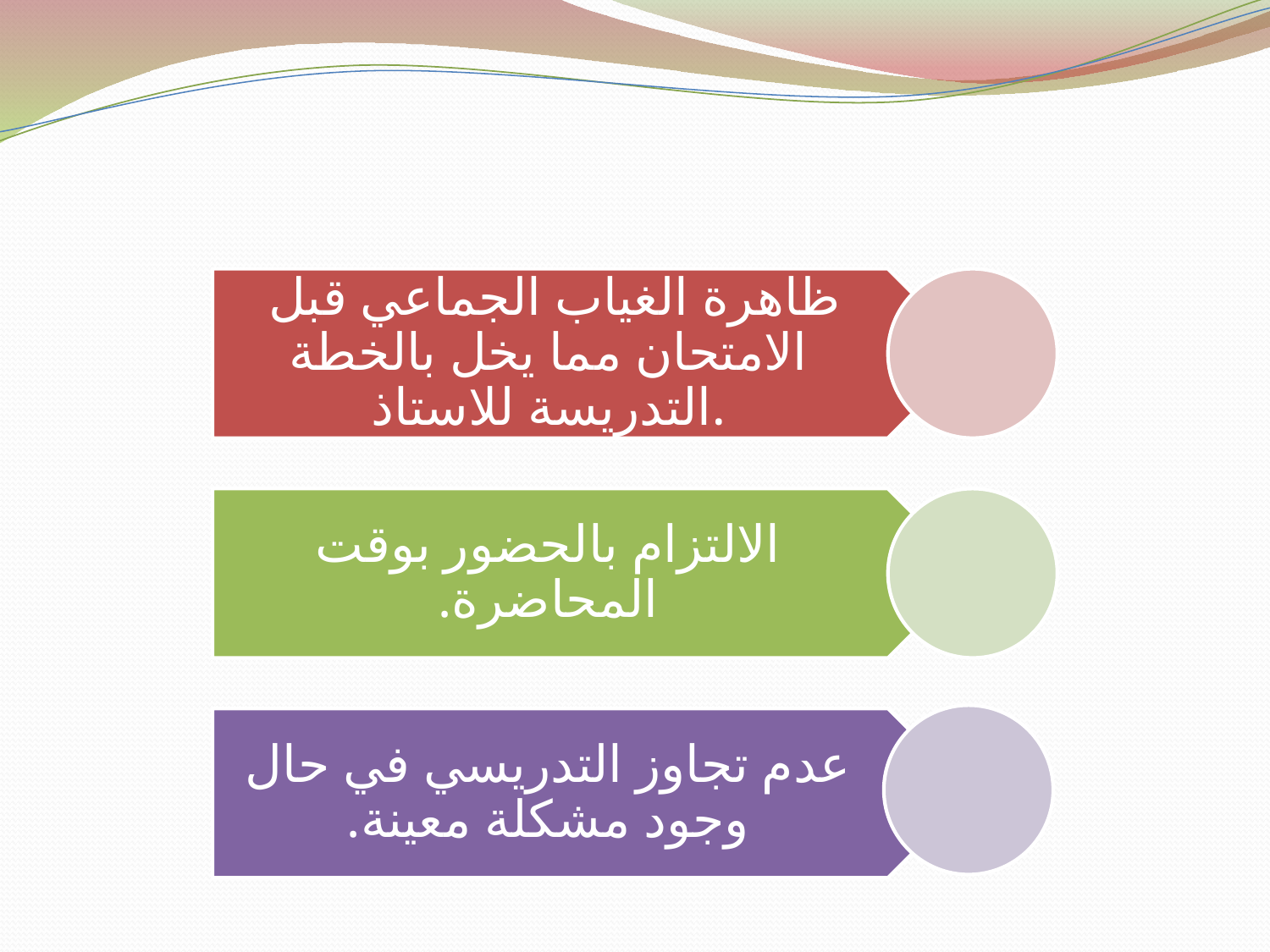

ظاهرة الغياب الجماعي قبل  الامتحان مما يخل بالخطة التدريسة للاستاذ.
الالتزام بالحضور بوقت المحاضرة.
عدم تجاوز التدريسي في حال وجود مشكلة معينة.